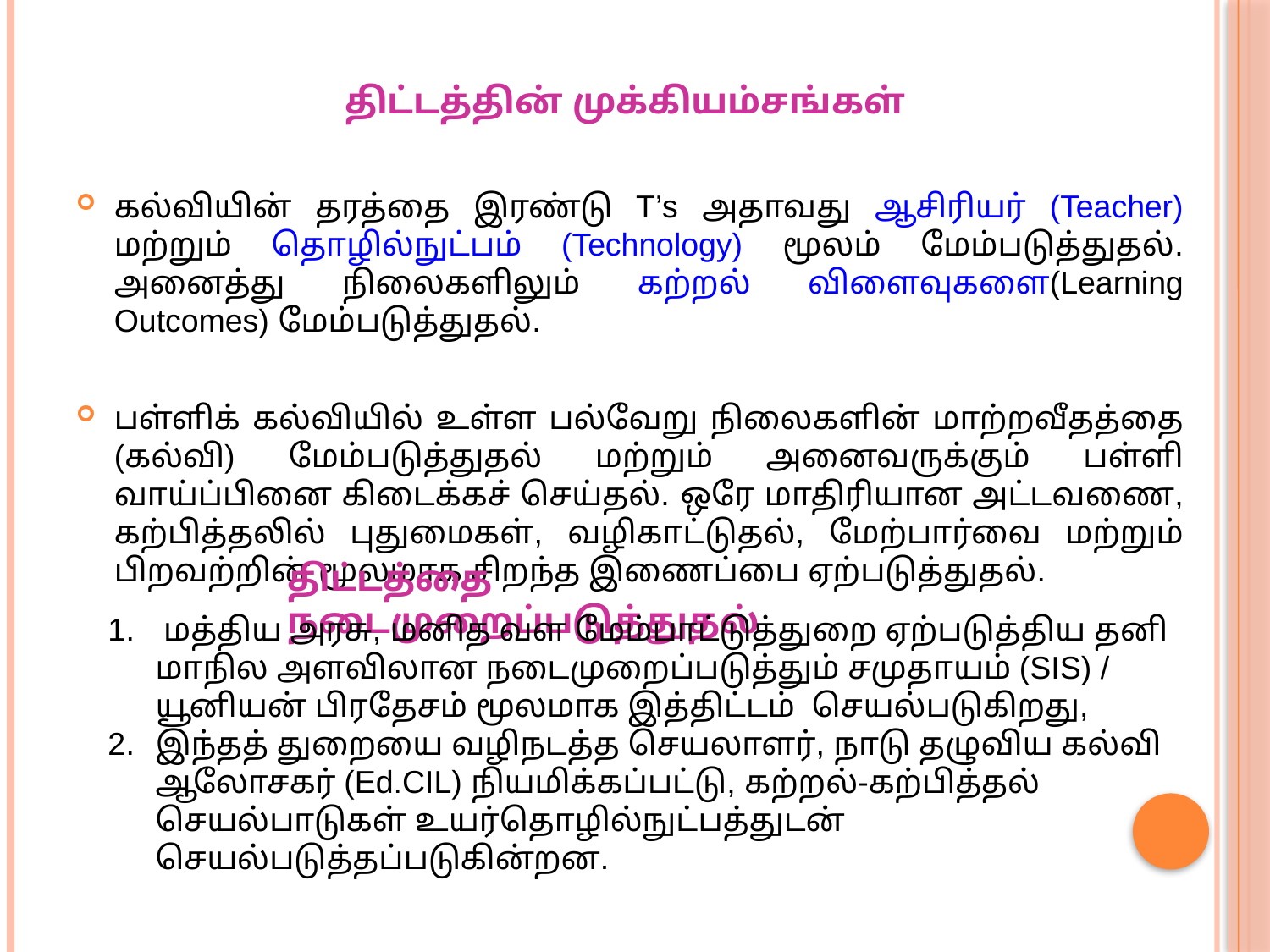

# திட்டத்தின் முக்கியம்சங்கள்
கல்வியின் தரத்தை இரண்டு T’s அதாவது ஆசிரியர் (Teacher) மற்றும் தொழில்நுட்பம் (Technology) மூலம் மேம்படுத்துதல். அனைத்து நிலைகளிலும் கற்றல் விளைவுகளை(Learning Outcomes) மேம்படுத்துதல்.

பள்ளிக் கல்வியில் உள்ள பல்வேறு நிலைகளின் மாற்றவீதத்தை (கல்வி) மேம்படுத்துதல் மற்றும் அனைவருக்கும் பள்ளி வாய்ப்பினை கிடைக்கச் செய்தல். ஒரே மாதிரியான அட்டவணை, கற்பித்தலில் புதுமைகள், வழிகாட்டுதல், மேற்பார்வை மற்றும் பிறவற்றின் மூலமாக சிறந்த இணைப்பை ஏற்படுத்துதல்.

திட்டத்தை நடைமுறைப்படுத்துதல்
 மத்திய அரசு, மனித வள மேம்பாட்டுத்துறை ஏற்படுத்திய தனி மாநில அளவிலான நடைமுறைப்படுத்தும் சமுதாயம் (SIS) / யூனியன் பிரதேசம் மூலமாக இத்திட்டம்  செயல்படுகிறது,
இந்தத் துறையை வழிநடத்த செயலாளர், நாடு தழுவிய கல்வி ஆலோசகர் (Ed.CIL) நியமிக்கப்பட்டு, கற்றல்-கற்பித்தல் செயல்பாடுகள் உயர்தொழில்நுட்பத்துடன் செயல்படுத்தப்படுகின்றன.